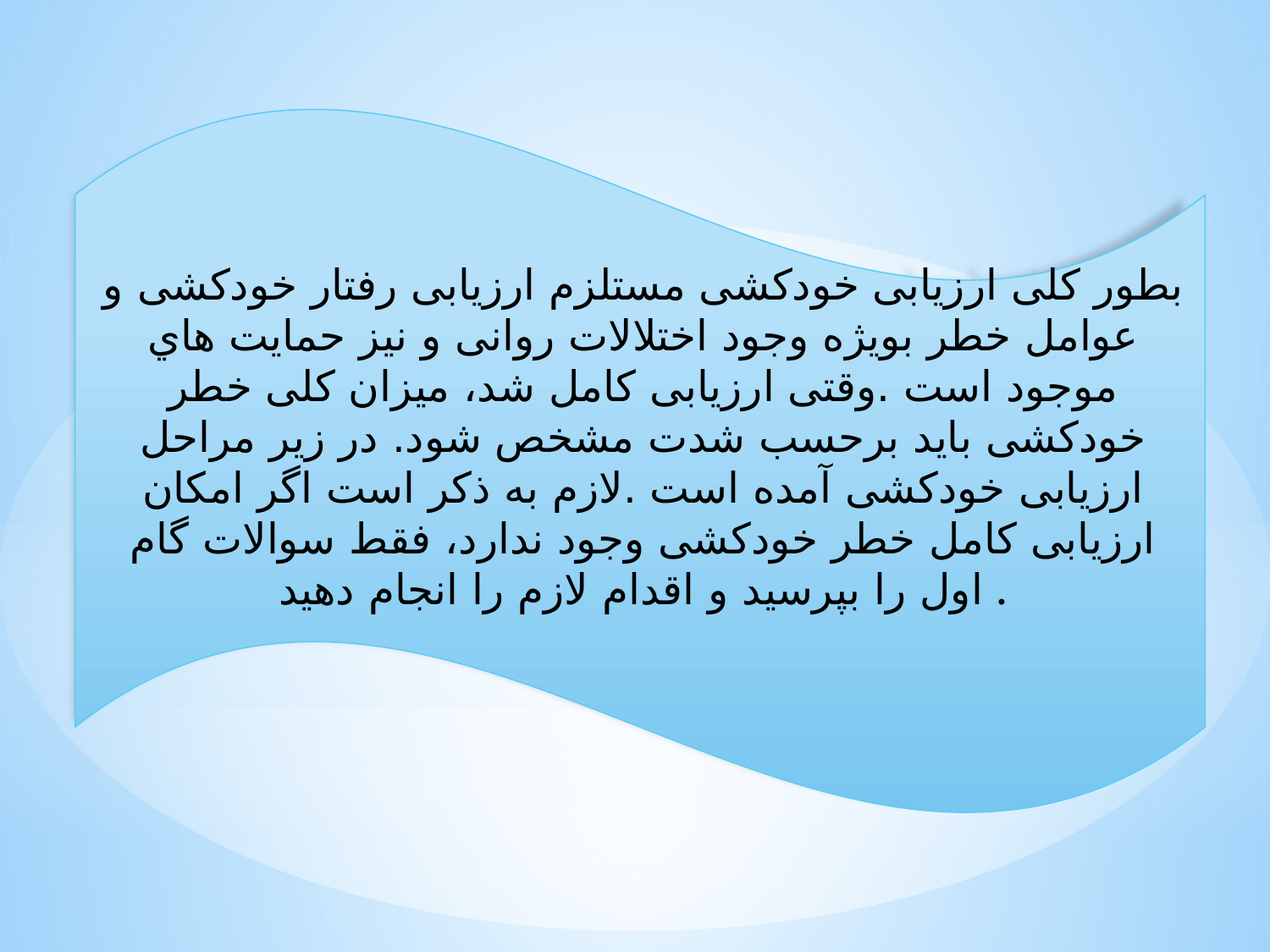

ﺑﻄﻮر ﮐﻠﯽ ارزﯾﺎﺑﯽ ﺧﻮدﮐﺸﯽ ﻣﺴﺘﻠﺰم ارزﯾﺎﺑﯽ رﻓﺘﺎر ﺧﻮدﮐﺸﯽ و ﻋﻮاﻣﻞ ﺧﻄﺮ ﺑﻮﯾﮋه وﺟﻮد اﺧﺘﻼﻻت رواﻧﯽ و ﻧﯿﺰ ﺣﻤﺎﯾﺖ ﻫﺎي ﻣﻮﺟﻮد اﺳﺖ .وﻗﺘﯽ ارزﯾﺎﺑﯽ ﮐﺎﻣﻞ ﺷﺪ، ﻣﯿﺰان ﮐﻠﯽ ﺧﻄﺮ ﺧﻮدﮐﺸﯽ ﺑﺎﯾﺪ ﺑﺮﺣﺴﺐ ﺷﺪت ﻣﺸﺨﺺ ﺷﻮد. در زﯾﺮ ﻣﺮاﺣﻞ ارزﯾﺎﺑﯽ ﺧﻮدﮐﺸﯽ آﻣﺪه اﺳﺖ .ﻻزم ﺑﻪ ذﮐﺮ اﺳﺖ اﮔﺮ اﻣﮑﺎن ارزﯾﺎﺑﯽ ﮐﺎﻣﻞ ﺧﻄﺮ ﺧﻮدﮐﺸﯽ وﺟﻮد ﻧﺪارد، ﻓﻘﻂ ﺳﻮاﻻت ﮔﺎم اول را ﺑﭙﺮﺳﯿﺪ و اﻗﺪام ﻻزم را اﻧﺠﺎم دﻫﯿﺪ .